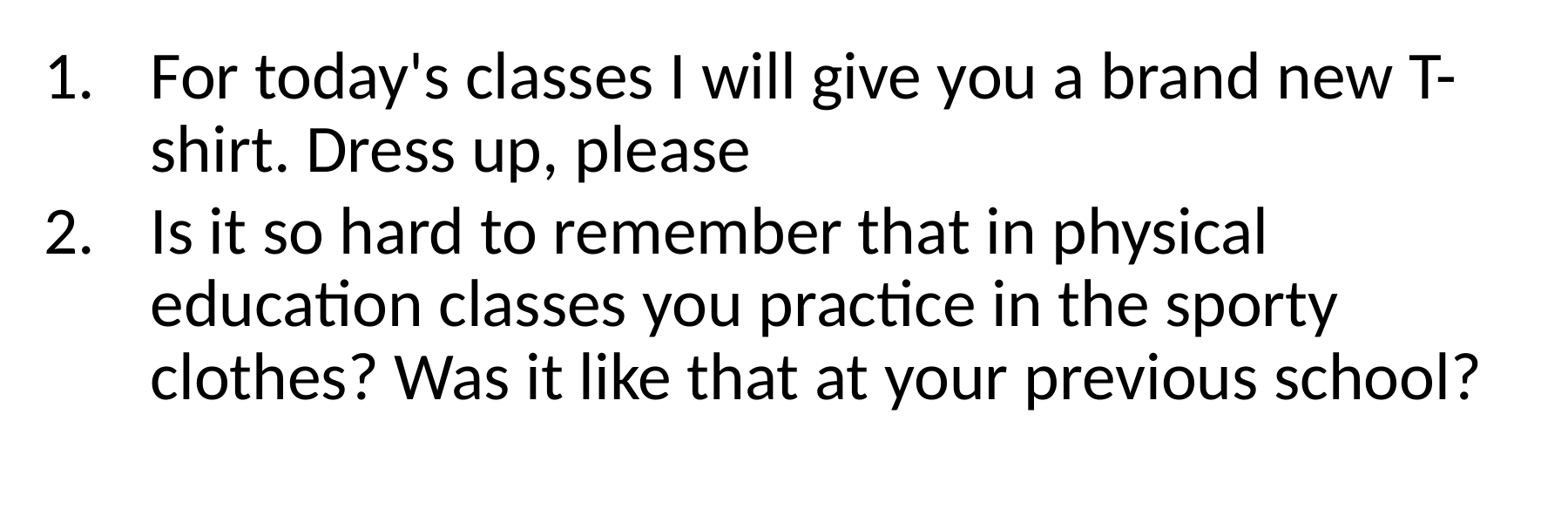

For today's classes I will give you a brand new T-shirt. Dress up, please
Is it so hard to remember that in physical education classes you practice in the sporty clothes? Was it like that at your previous school?